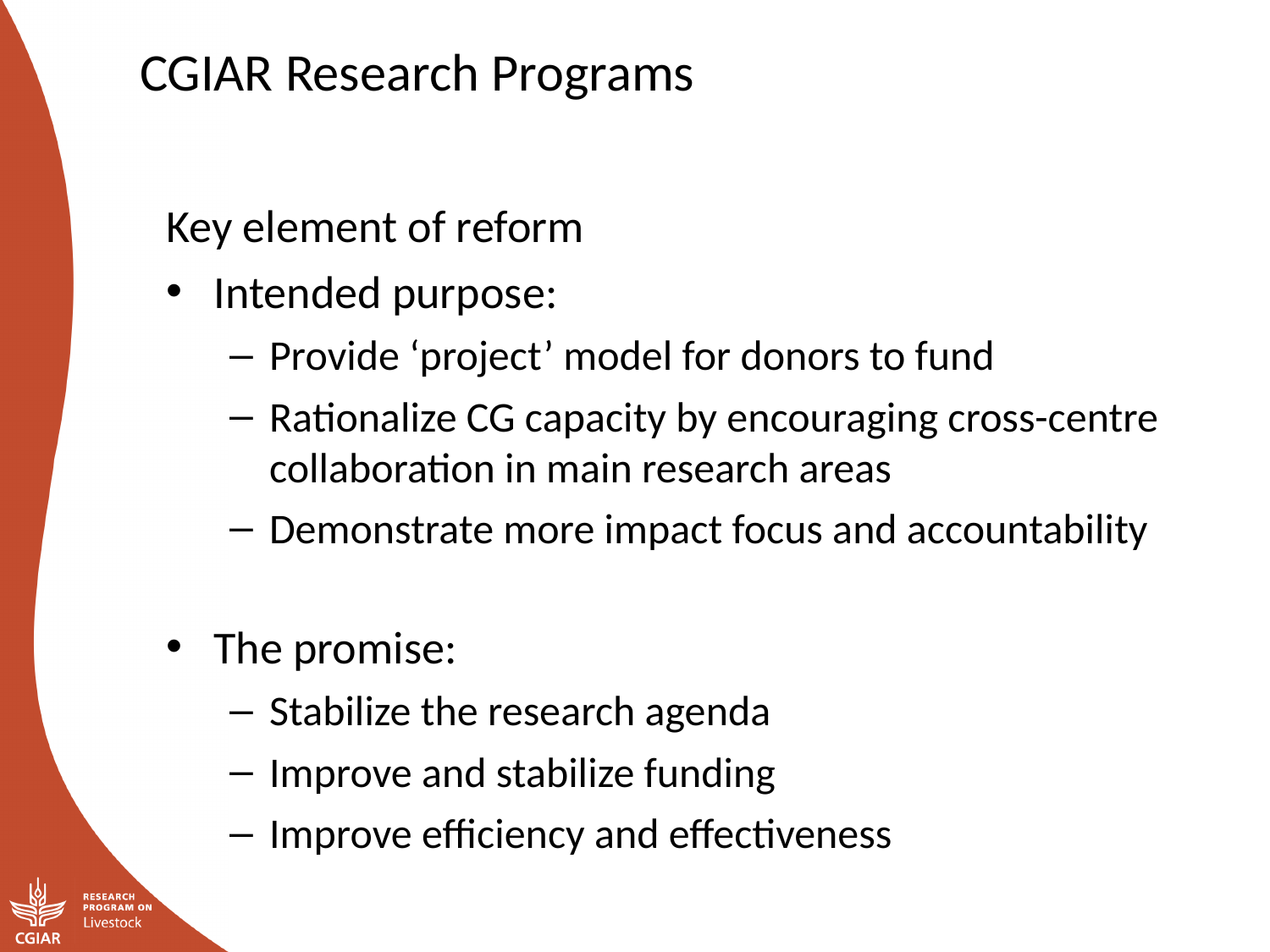

CGIAR Research Programs
Key element of reform
Intended purpose:
Provide ‘project’ model for donors to fund
Rationalize CG capacity by encouraging cross-centre collaboration in main research areas
Demonstrate more impact focus and accountability
The promise:
Stabilize the research agenda
Improve and stabilize funding
Improve efficiency and effectiveness